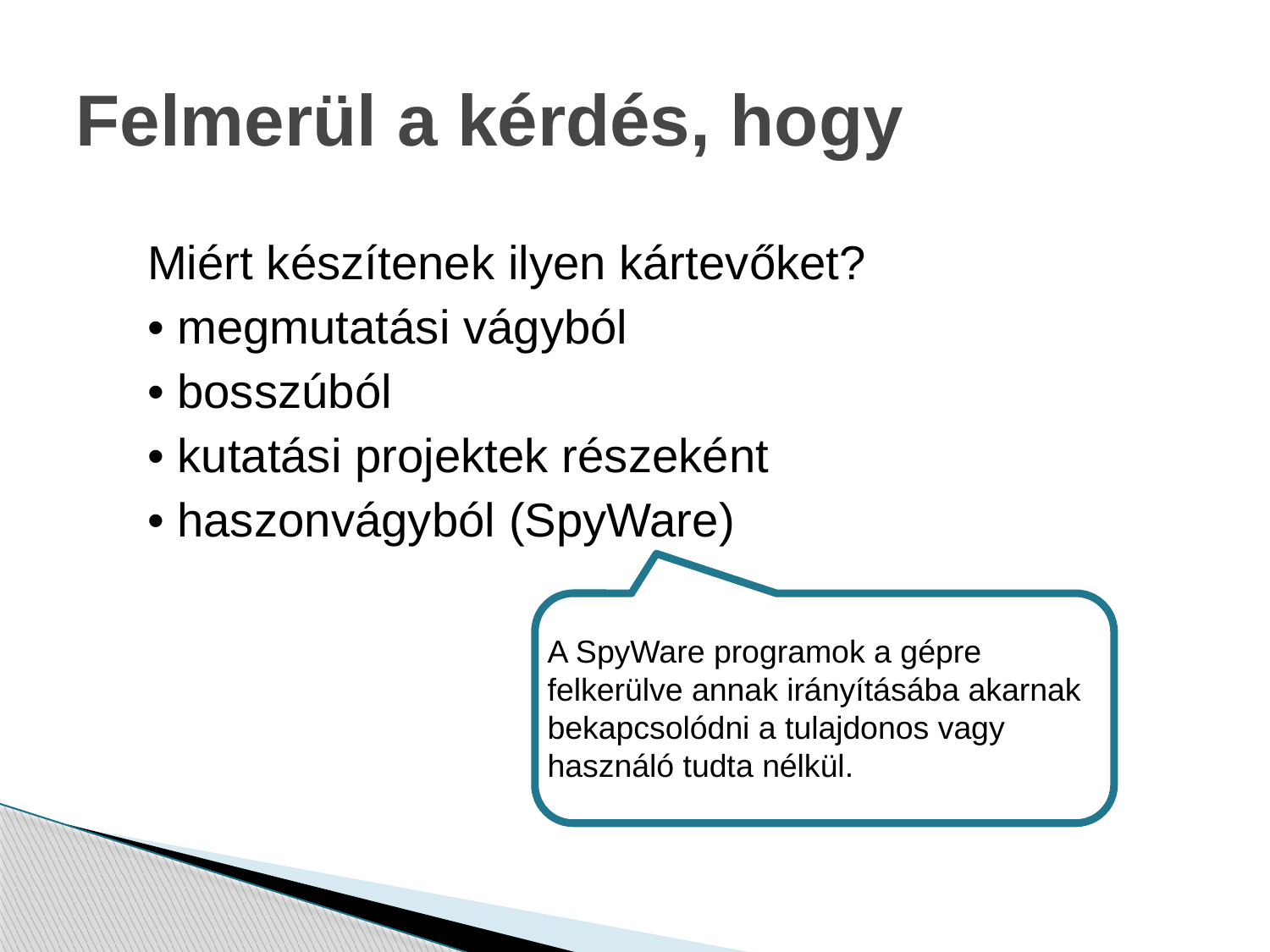

# Felmerül a kérdés, hogy
Miért készítenek ilyen kártevőket?
• megmutatási vágyból
• bosszúból
• kutatási projektek részeként
• haszonvágyból (SpyWare)

A SpyWare programok a gépre felkerülve annak irányításába akarnak bekapcsolódni a tulajdonos vagy használó tudta nélkül.